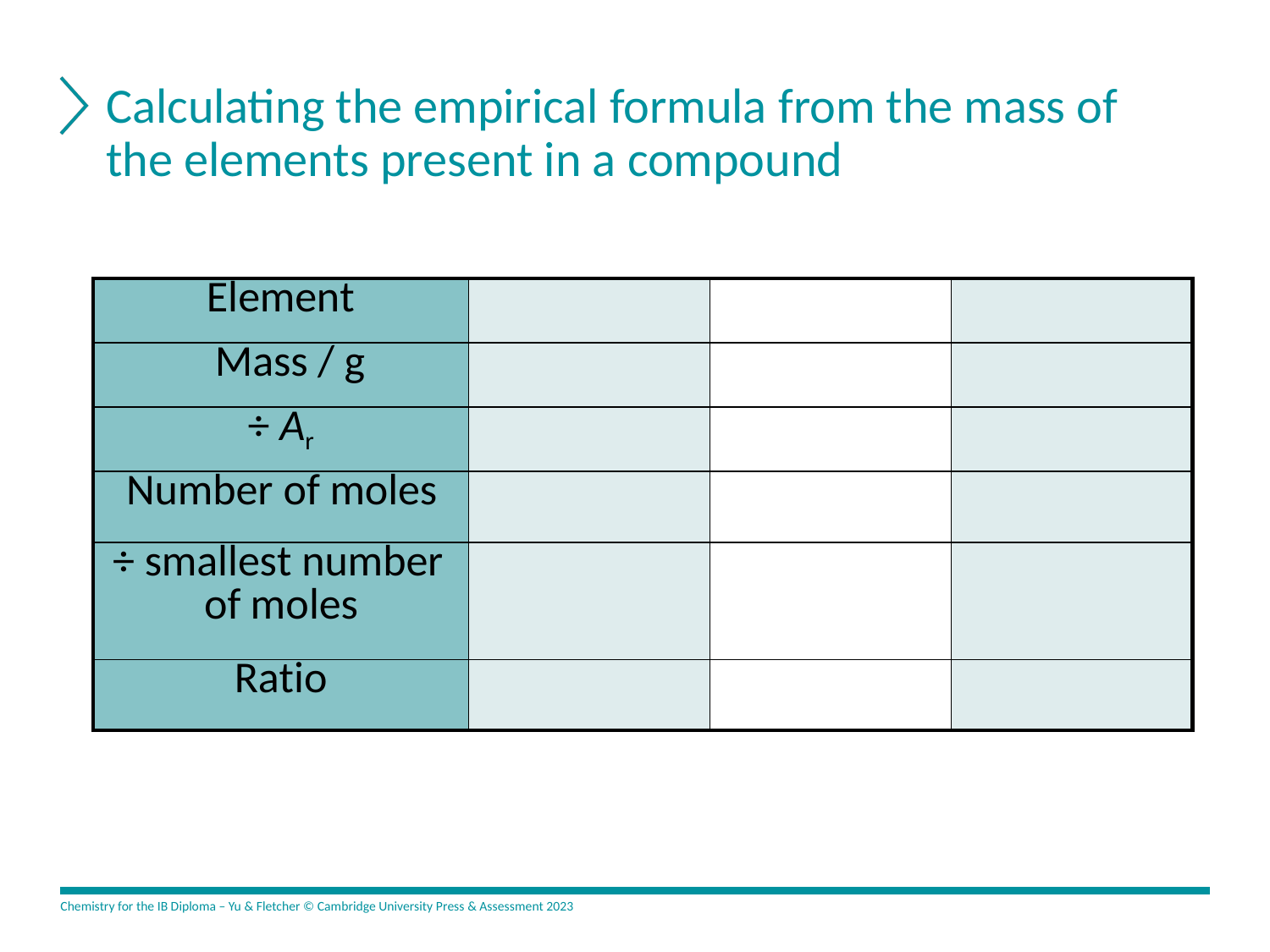

# Calculating the empirical formula from the mass of the elements present in a compound
| Element |  |  |  |
| --- | --- | --- | --- |
| Mass / g |  |  |  |
| ÷ Ar |  |  |  |
| Number of moles |  |  |  |
| ÷ smallest number of moles |  |  |  |
| Ratio |  |  |  |